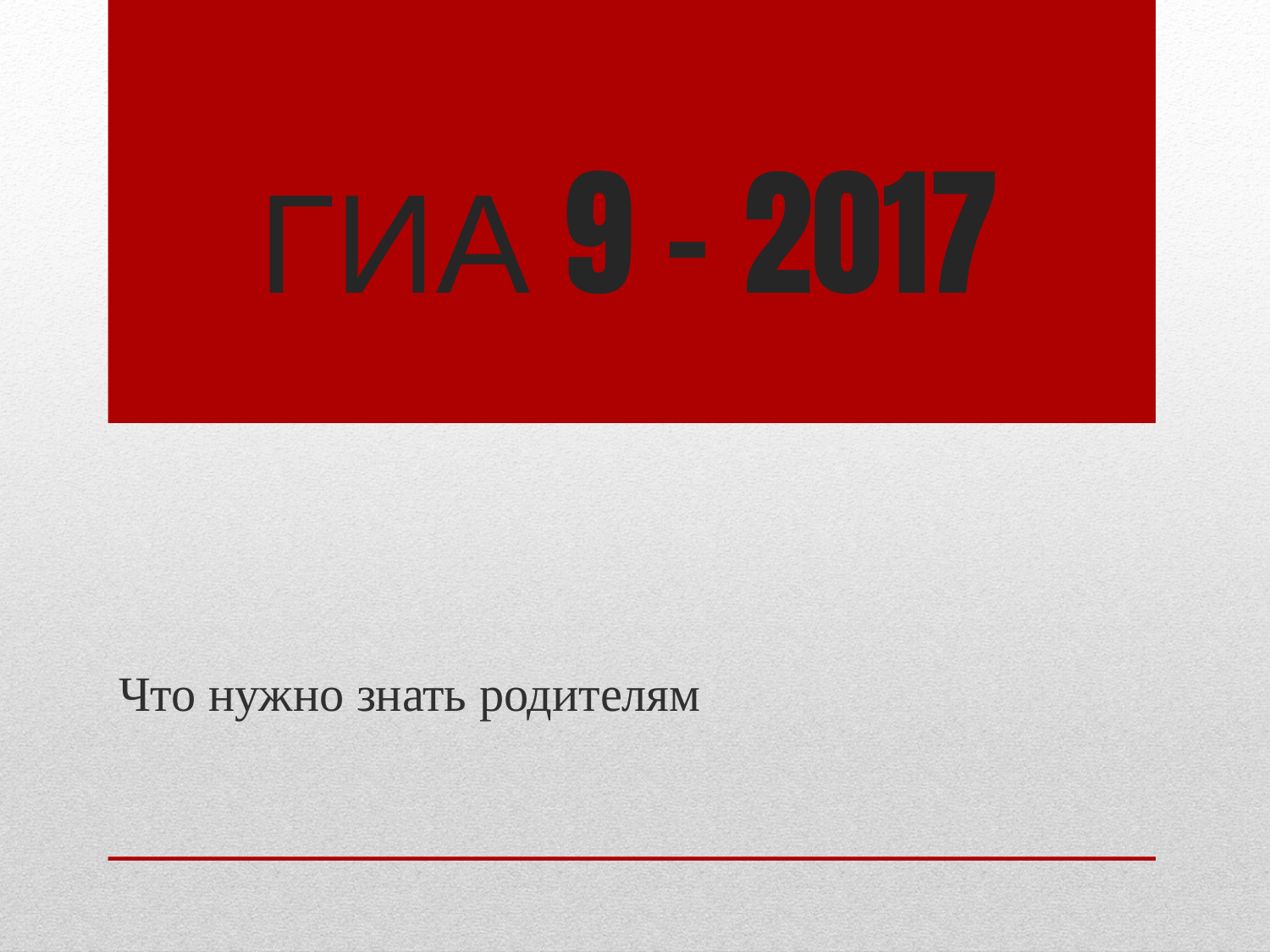

# ГИА 9 - 2017
Что нужно знать родителям